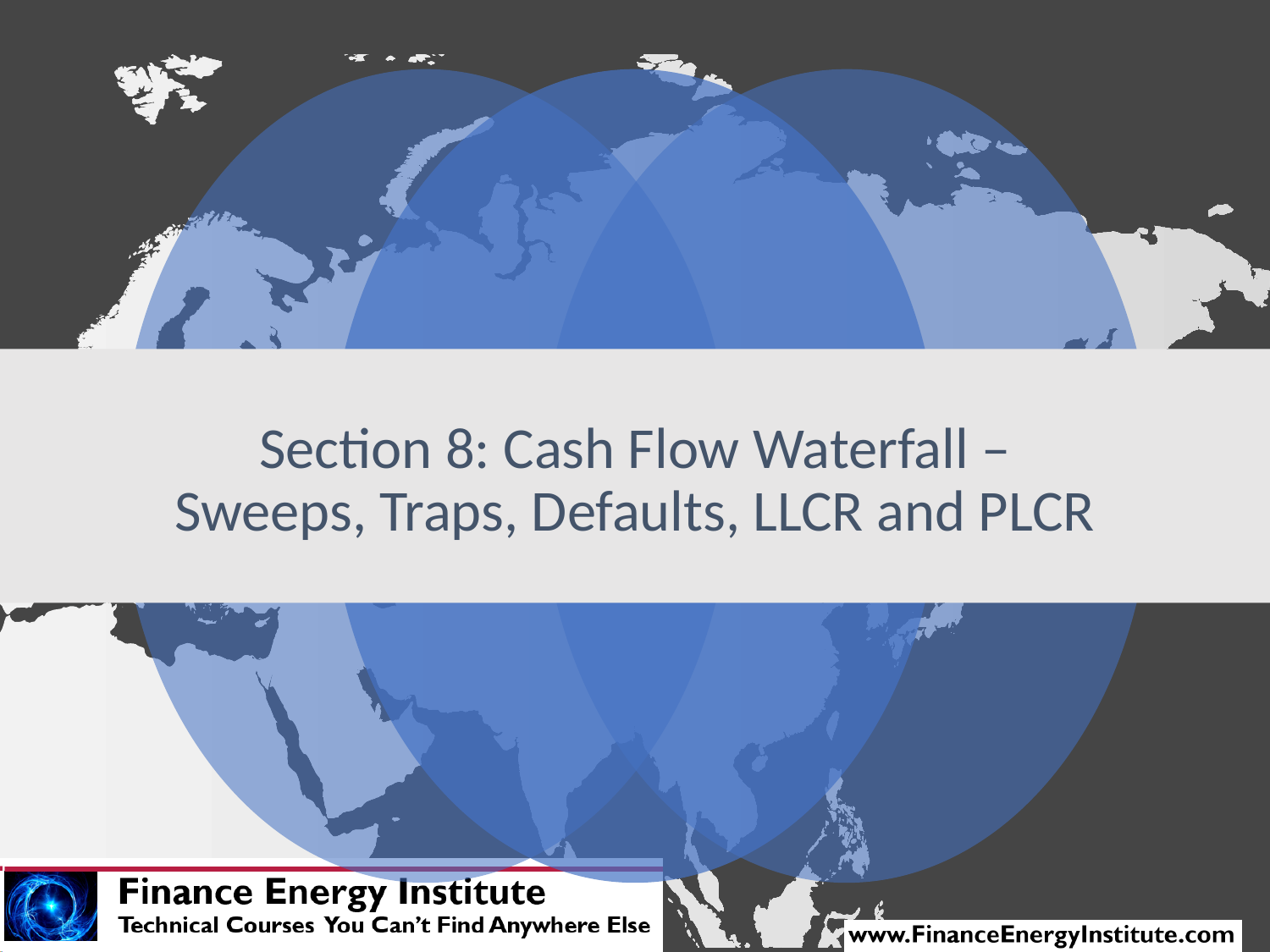

# Section 8: Cash Flow Waterfall – Sweeps, Traps, Defaults, LLCR and PLCR